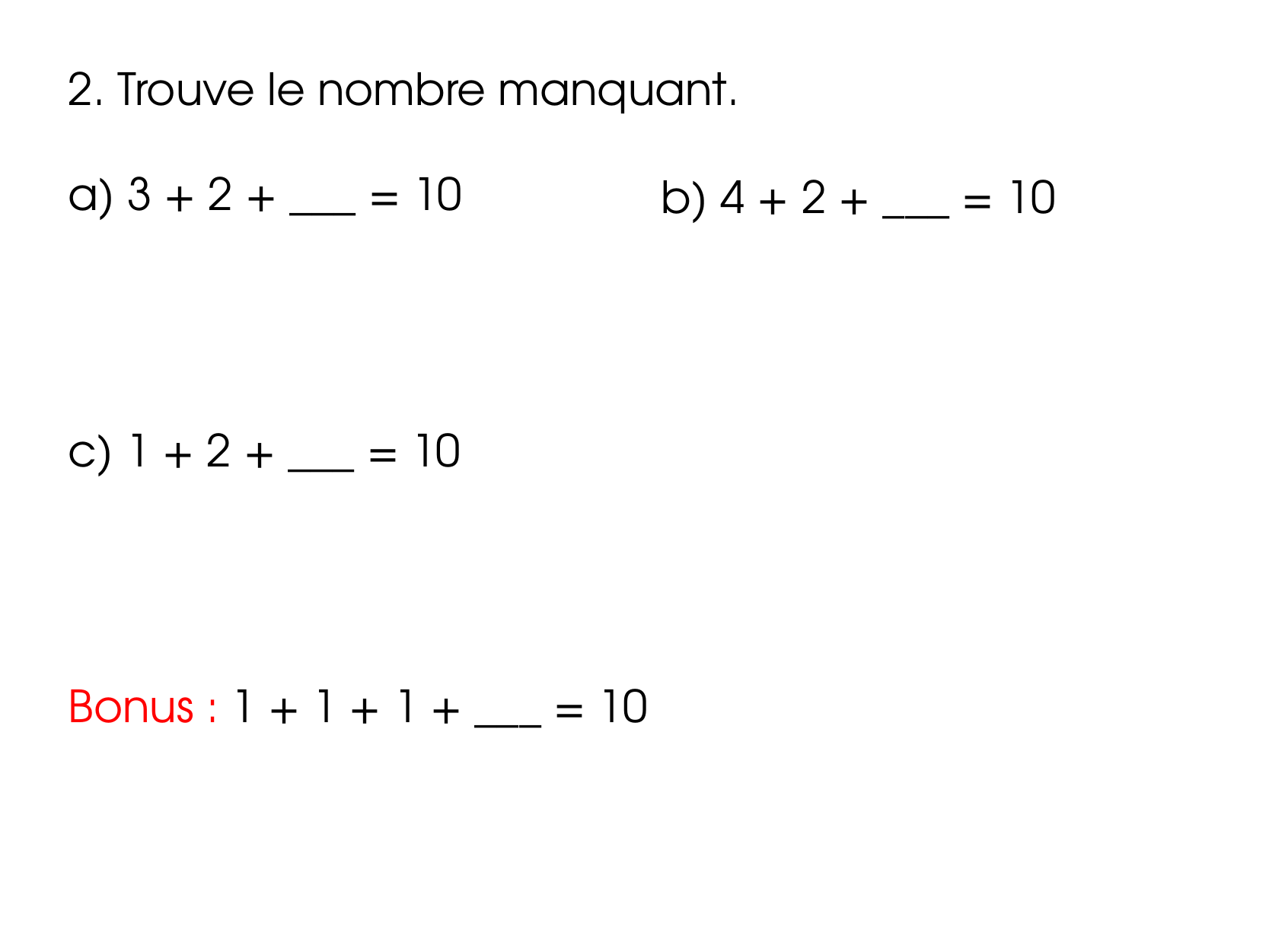

2. Trouve le nombre manquant.
a) 3 + 2 + ___ = 10
b) 4 + 2 + ___ = 10
c) 1 + 2 + ___ = 10
Bonus : 1 + 1 + 1 + ___ = 10